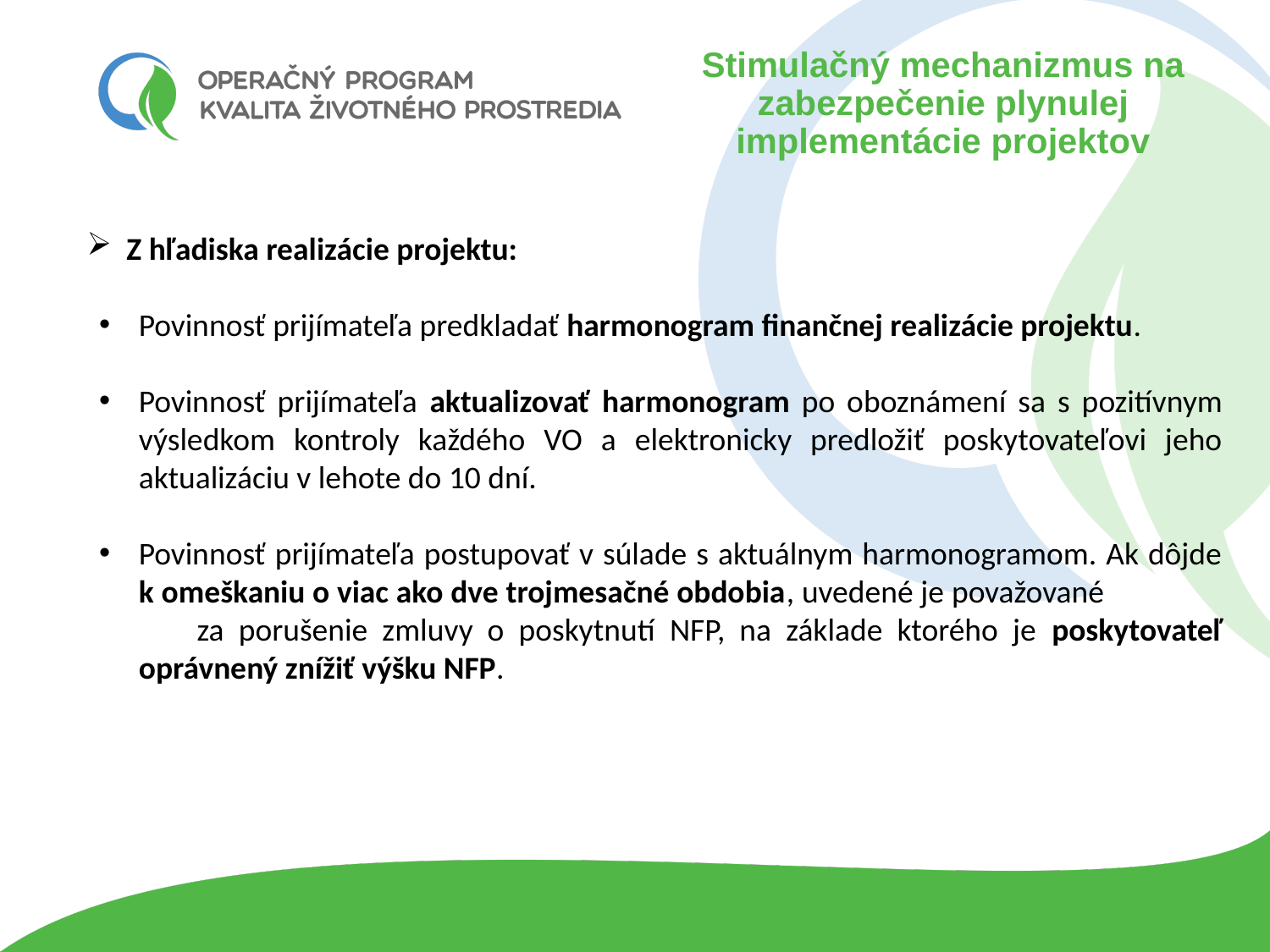

# Stimulačný mechanizmus na zabezpečenie plynulej implementácie projektov
Z hľadiska realizácie projektu:

Povinnosť prijímateľa predkladať harmonogram finančnej realizácie projektu.

Povinnosť prijímateľa aktualizovať harmonogram po oboznámení sa s pozitívnym výsledkom kontroly každého VO a elektronicky predložiť poskytovateľovi jeho aktualizáciu v lehote do 10 dní.

Povinnosť prijímateľa postupovať v súlade s aktuálnym harmonogramom. Ak dôjde k omeškaniu o viac ako dve trojmesačné obdobia, uvedené je považované                     za porušenie zmluvy o poskytnutí NFP, na základe ktorého je poskytovateľ oprávnený znížiť výšku NFP.